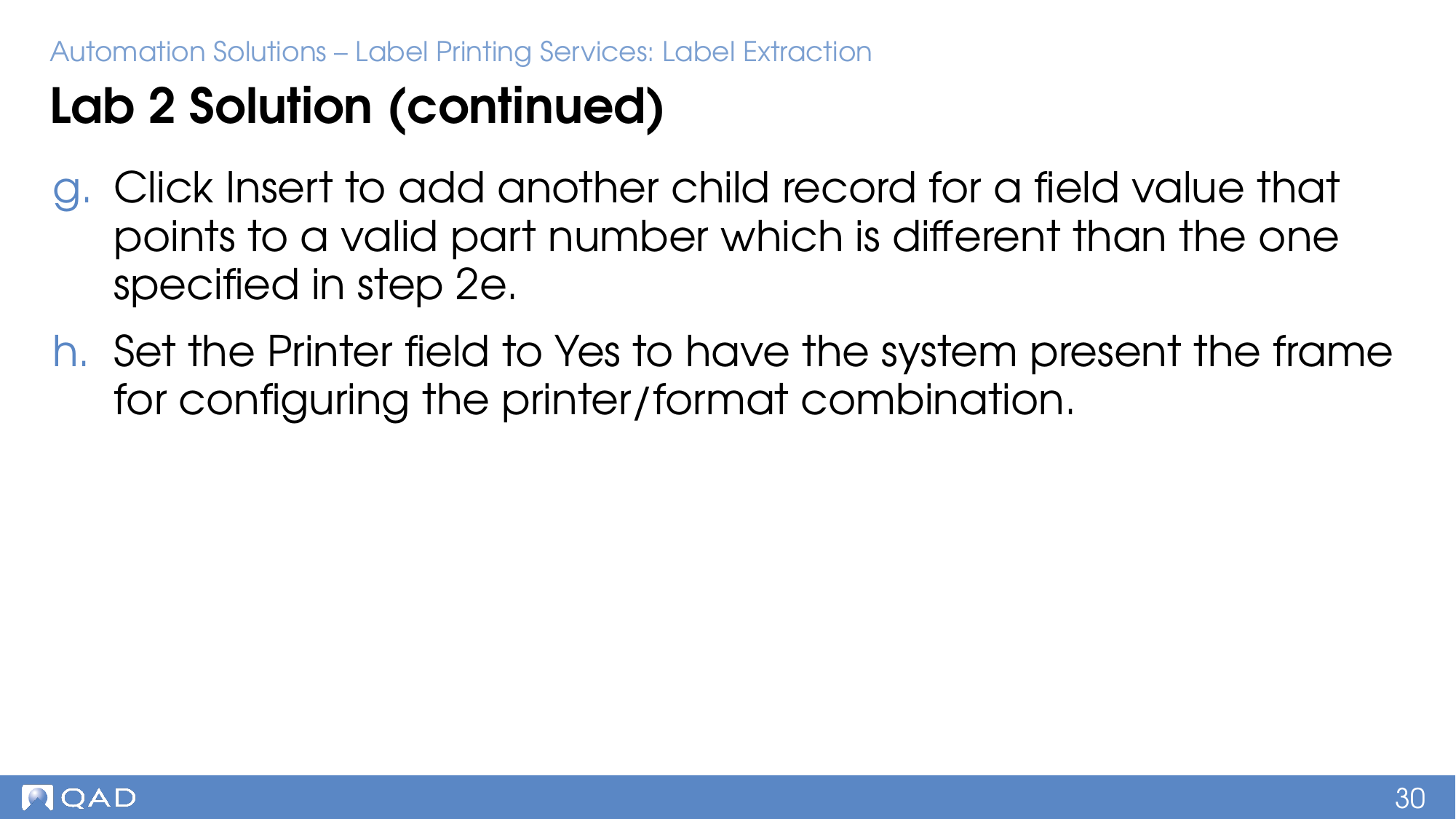

Automation Solutions – Label Printing Services: Label Extraction
# Lab 2 Solution (continued)
Click Insert to add another child record for a field value that points to a valid part number which is different than the one specified in step 2e.
Set the Printer field to Yes to have the system present the frame for configuring the printer/format combination.
30